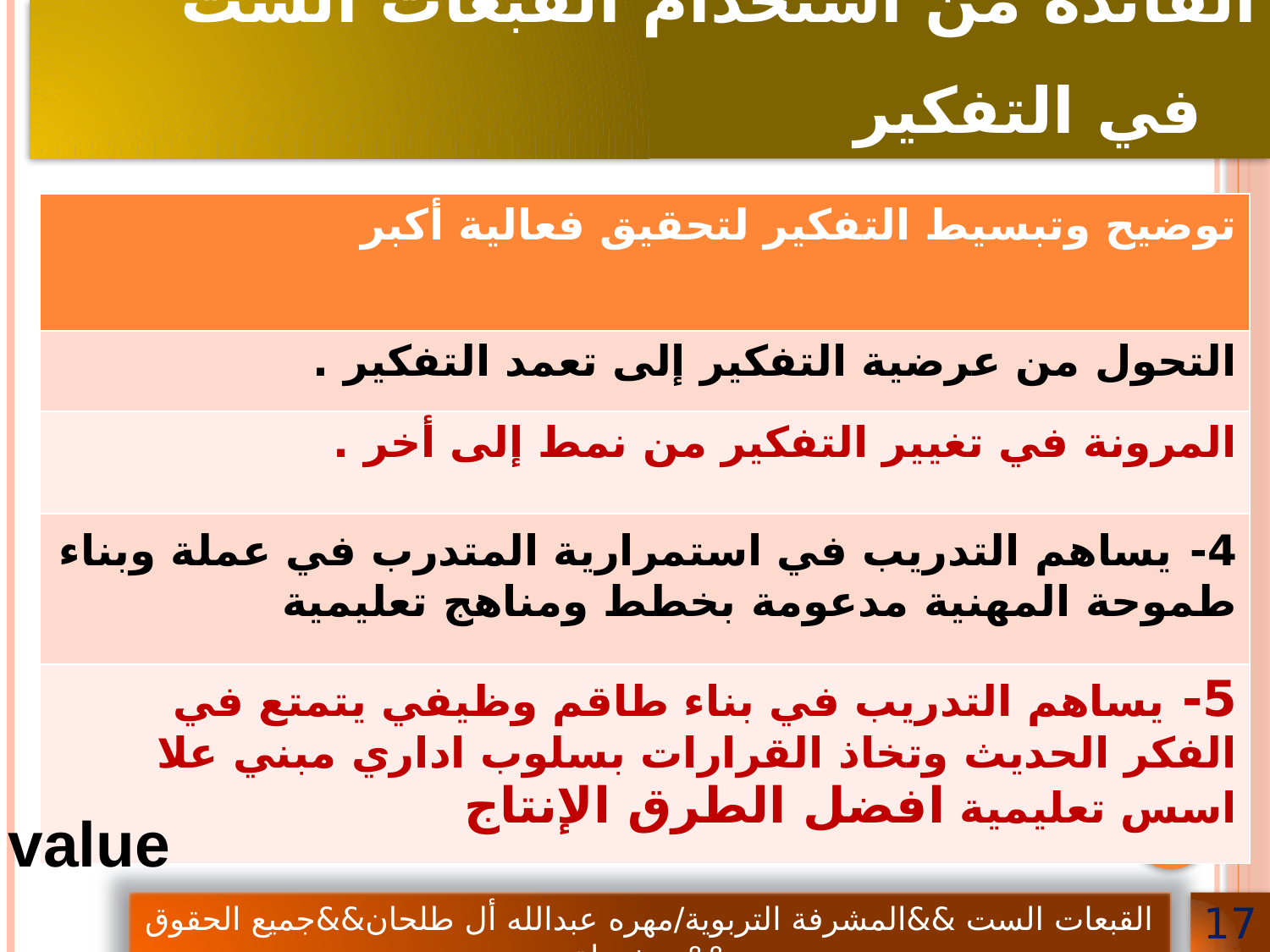

الفائدة من استخدام القبعات الست في التفكير
| توضيح وتبسيط التفكير لتحقيق فعالية أكبر |
| --- |
| التحول من عرضية التفكير إلى تعمد التفكير . |
| المرونة في تغيير التفكير من نمط إلى أخر . |
| 4- يساهم التدريب في استمرارية المتدرب في عملة وبناء طموحة المهنية مدعومة بخطط ومناهج تعليمية |
| 5- يساهم التدريب في بناء طاقم وظيفي يتمتع في الفكر الحديث وتخاذ القرارات بسلوب اداري مبني علا اسس تعليمية افضل الطرق الإنتاج |

value
القبعات الست &&المشرفة التربوية/مهره عبدالله أل طلحان&&جميع الحقوق محفوظة&&
17